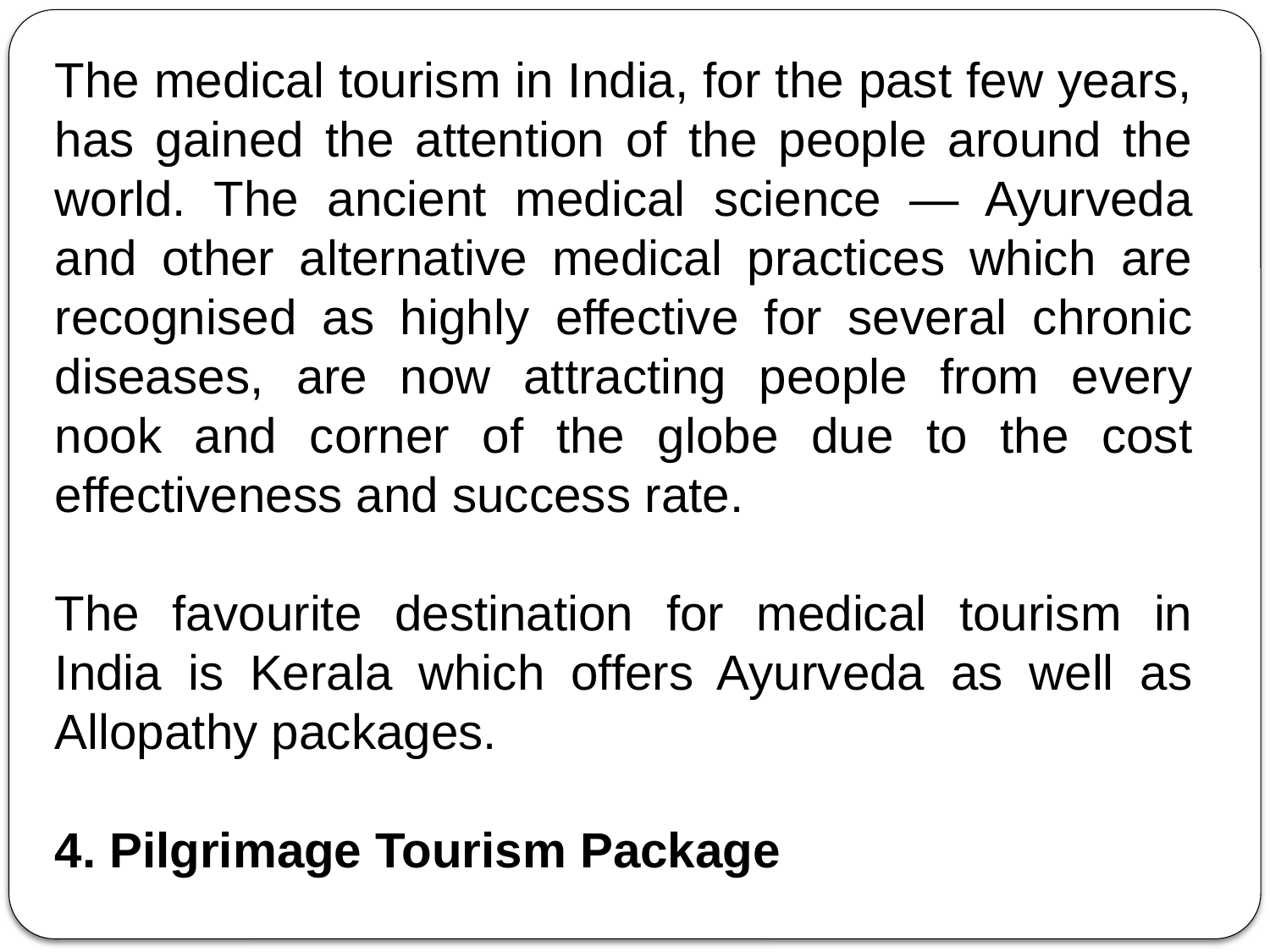

The medical tourism in India, for the past few years, has gained the attention of the people around the world. The ancient medical science — Ayurveda and other alternative medical practices which are recognised as highly effective for several chronic diseases, are now attracting people from every nook and corner of the globe due to the cost effectiveness and success rate.

The favourite destination for medical tourism in India is Kerala which offers Ayurveda as well as Allopathy packages.

4. Pilgrimage Tourism Package